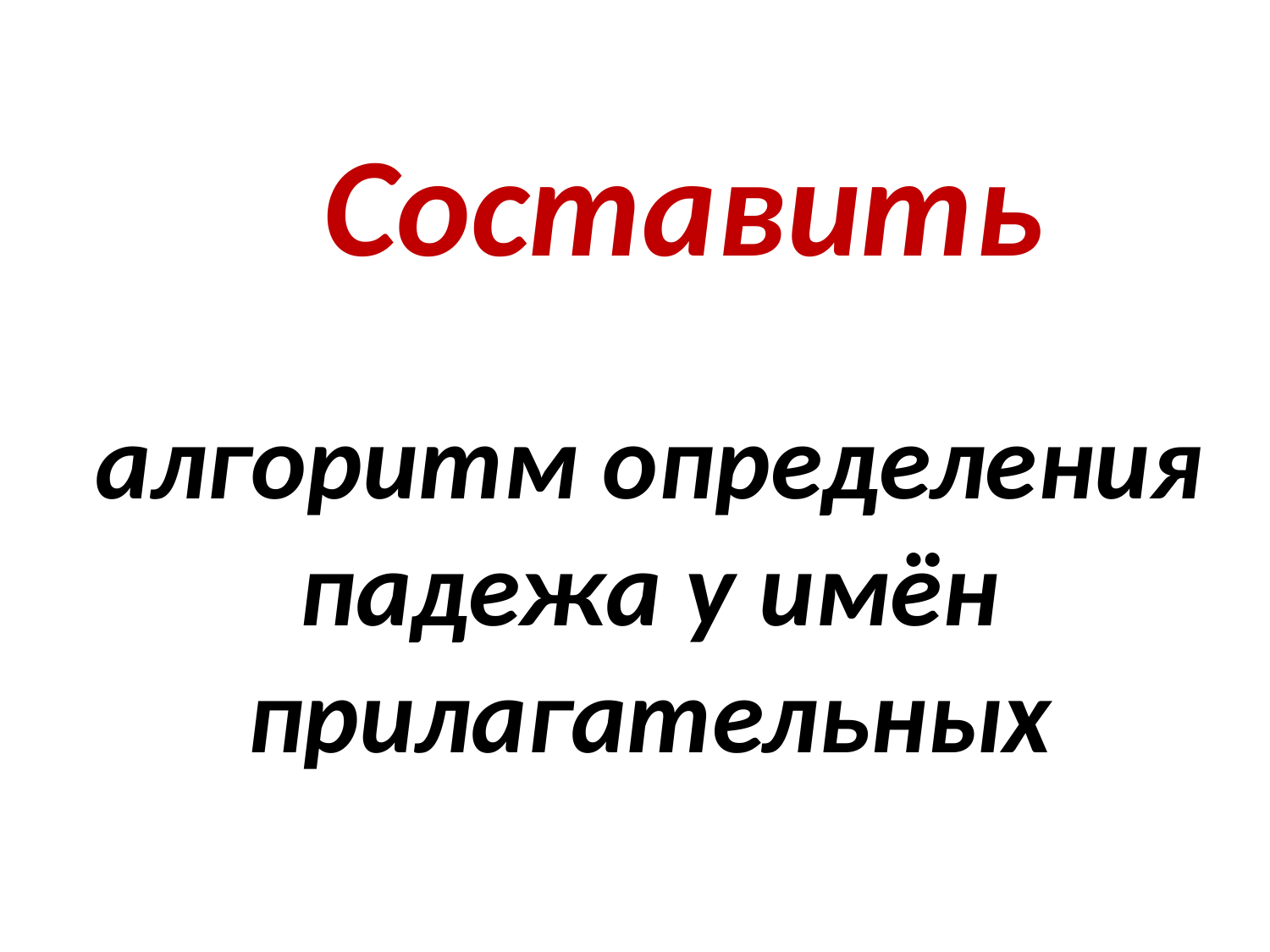

Составить
алгоритм определения падежа у имён прилагательных